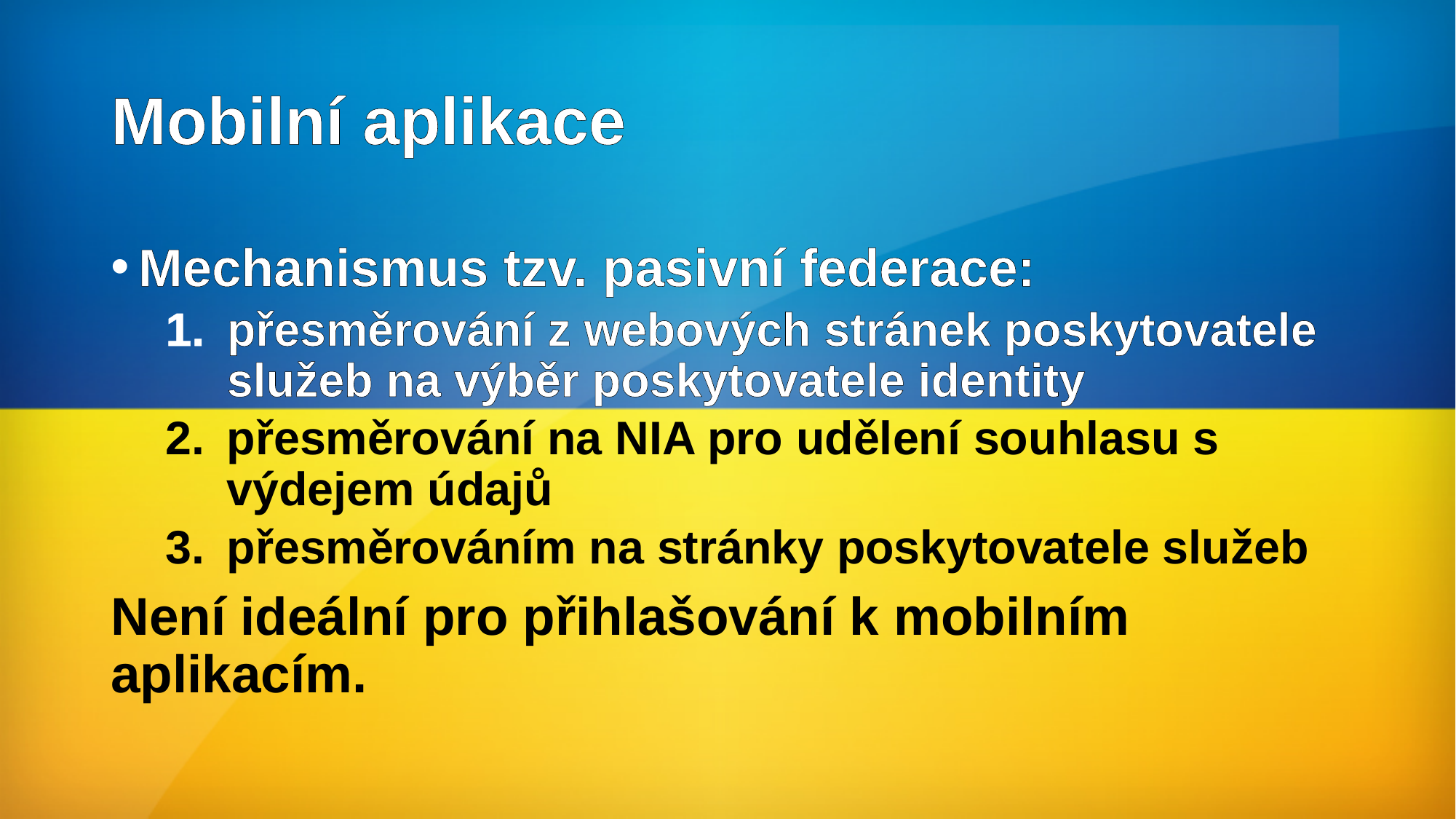

# Mobilní aplikace
Mechanismus tzv. pasivní federace:
přesměrování z webových stránek poskytovatele služeb na výběr poskytovatele identity
přesměrování na NIA pro udělení souhlasu s výdejem údajů
přesměrováním na stránky poskytovatele služeb
Není ideální pro přihlašování k mobilním aplikacím.